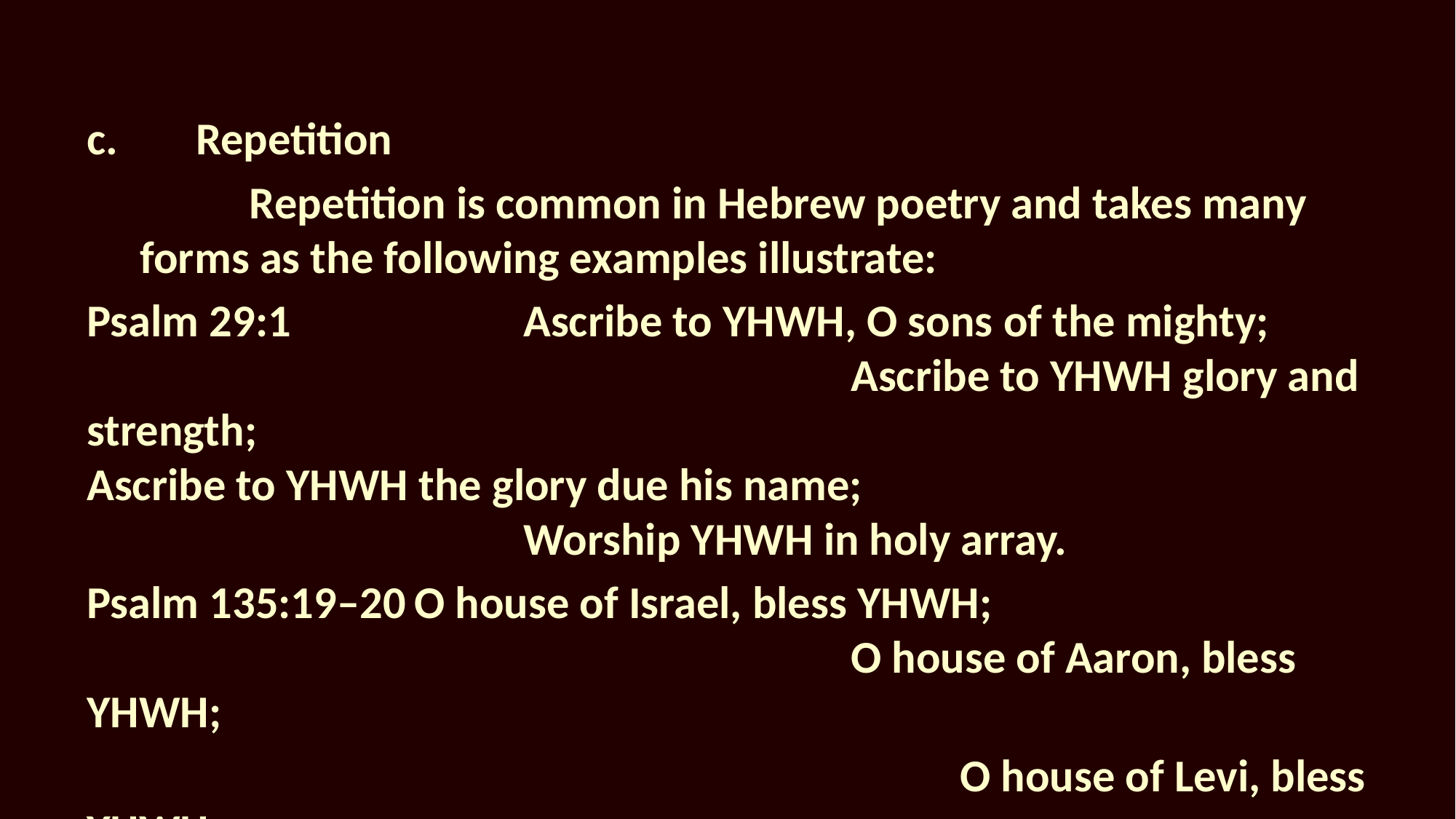

c.	Repetition
		Repetition is common in Hebrew poetry and takes many forms as the following examples illustrate:
Psalm 29:1			Ascribe to YHWH, O sons of the mighty;									Ascribe to YHWH glory and strength;										Ascribe to YHWH the glory due his name;									Worship YHWH in holy array.
Psalm 135:19–20	O house of Israel, bless YHWH;											O house of Aaron, bless YHWH;
								O house of Levi, bless YHWH;
							You who revere YHWH, bless YHWH.